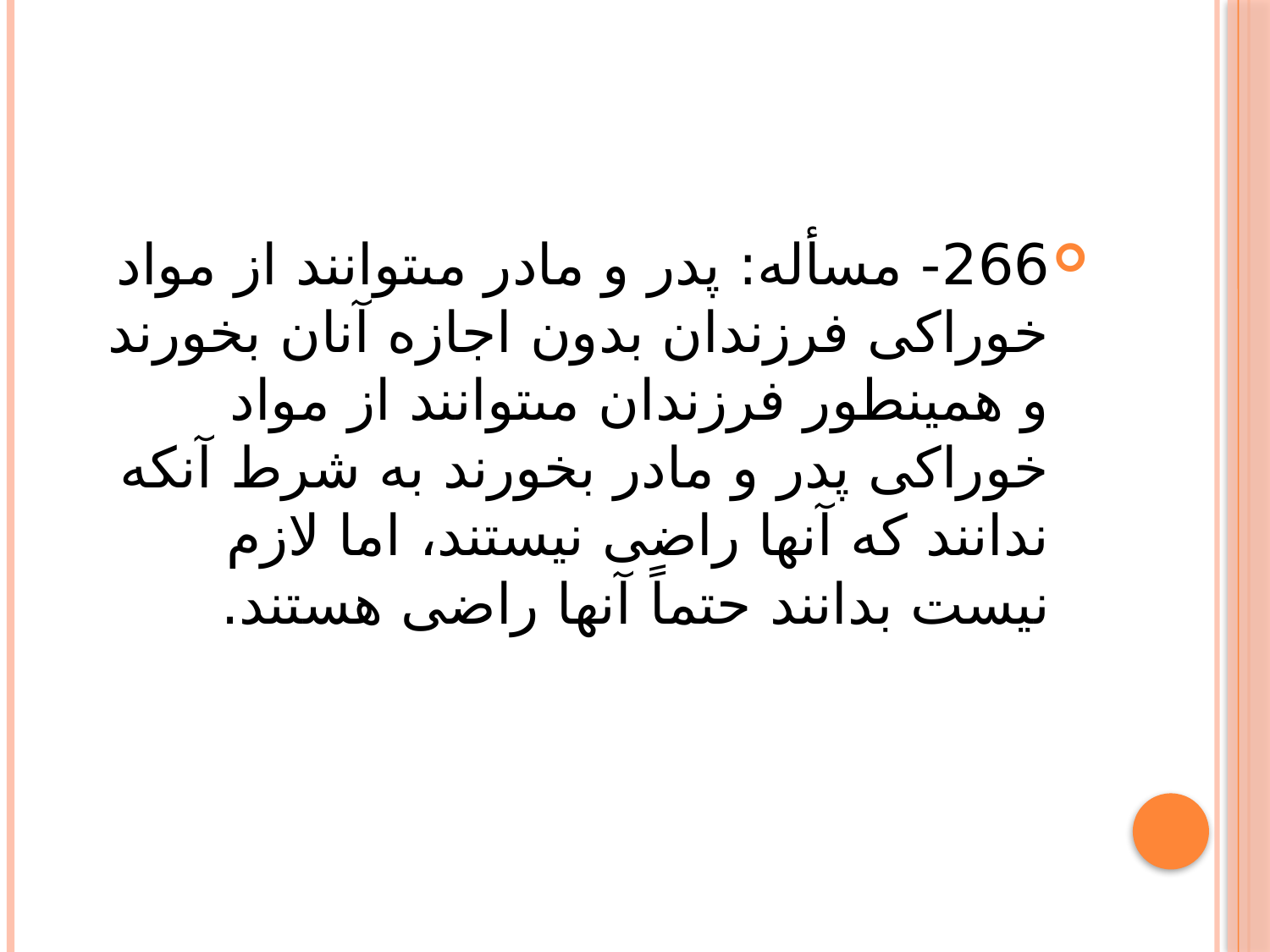

#
266- مسأله: پدر و مادر مى‏توانند از مواد خوراكى فرزندان بدون اجازه آنان بخورند و همينطور فرزندان مى‏توانند از مواد خوراكى پدر و مادر بخورند به شرط آنكه ندانند كه آنها راضى نيستند، اما لازم نيست بدانند حتماً آنها راضى هستند.